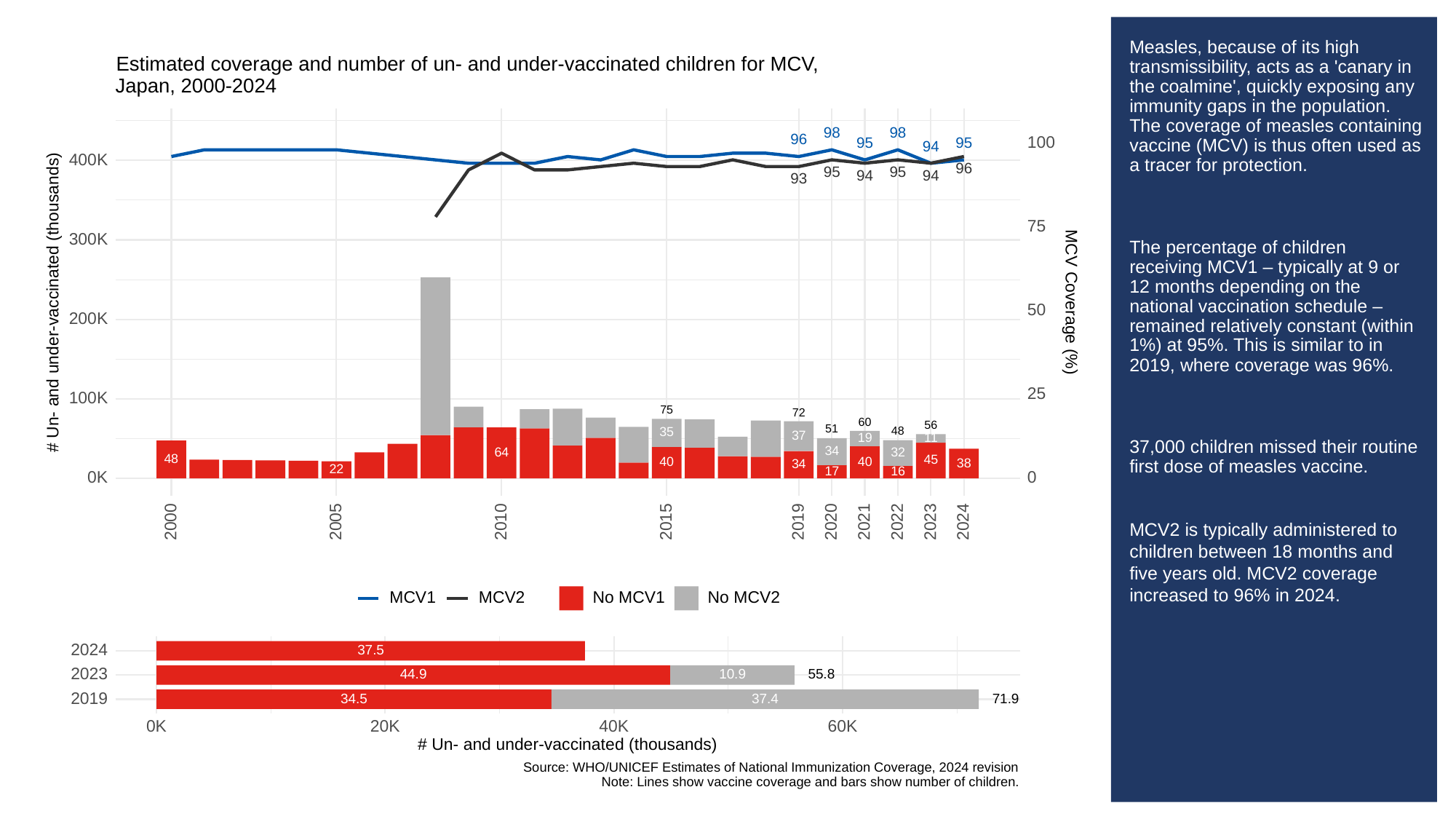

# Measles, because of its high transmissibility, acts as a 'canary in the coalmine', quickly exposing any immunity gaps in the population. The coverage of measles containing vaccine (MCV) is thus often used as a tracer for protection.

The percentage of children receiving MCV1 – typically at 9 or 12 months depending on the national vaccination schedule – remained relatively constant (within 1%) at 95%. This is similar to in 2019, where coverage was 96%.

37,000 children missed their routine first dose of measles vaccine.

MCV2 is typically administered to children between 18 months and five years old. MCV2 coverage increased to 96% in 2024.

Estimated coverage and number of un- and under-vaccinated children for MCV,
Japan, 2000-2024

98
98
96
100
95
95
94

400K

96
95
95
94
94
93

75
300K

# Un- and under-vaccinated (thousands)
MCV Coverage (%)
50
200K

25
100K

75

72

60

56
51

48
35

37
19
11

34

64
32

48
45

40
40
38

34

22

17
16
0K
0

2023
2000
2005
2010
2015
2019
2020
2021
2022
2024

MCV1
MCV2
No MCV1
No MCV2

2024
37.5

2023
44.9
10.9
55.8

2019
34.5
37.4
71.9

0K
20K
40K
60K
# Un- and under-vaccinated (thousands)
Source: WHO/UNICEF Estimates of National Immunization Coverage, 2024 revision
Note: Lines show vaccine coverage and bars show number of children.